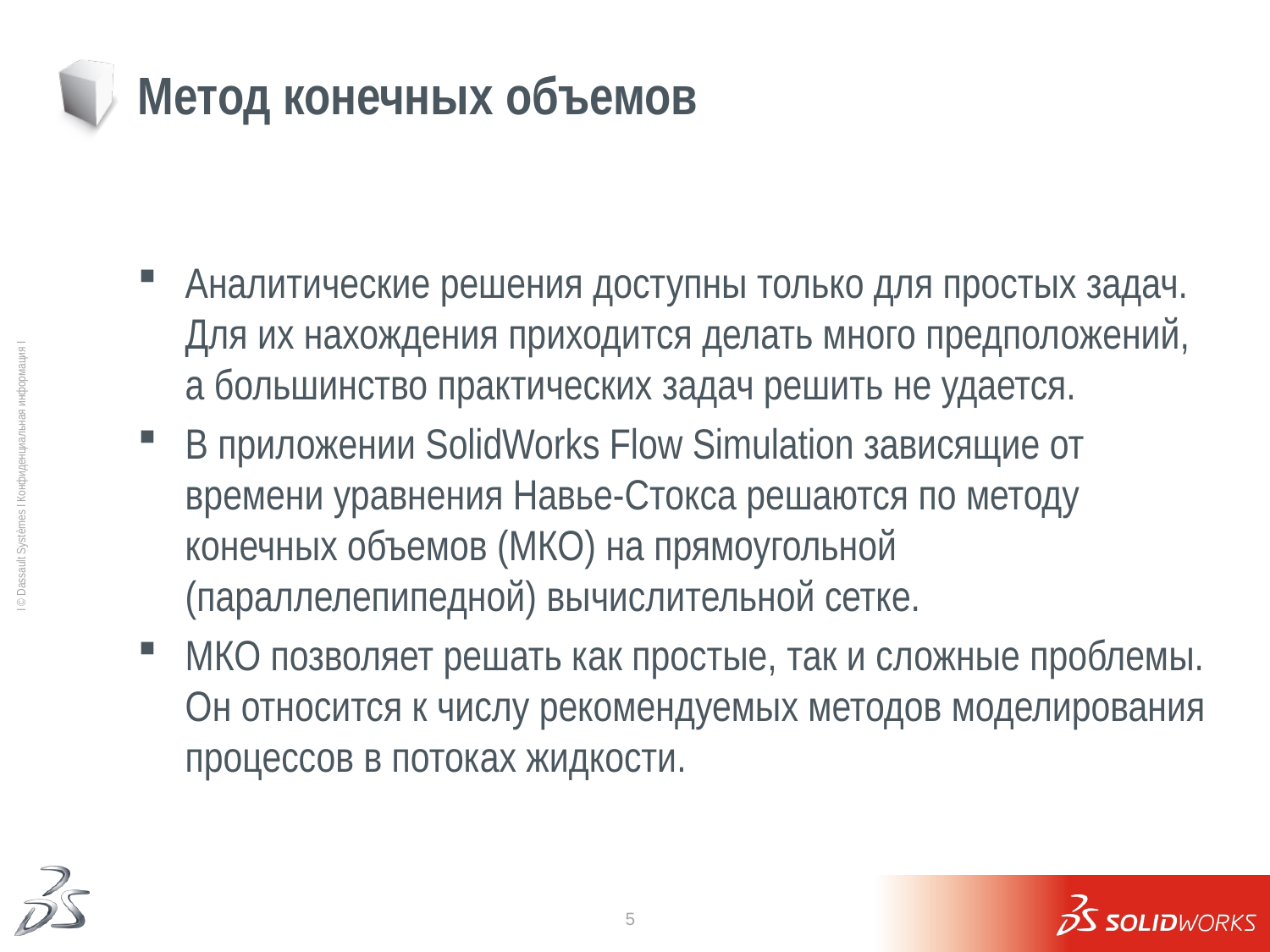

# Метод конечных объемов
Аналитические решения доступны только для простых задач. Для их нахождения приходится делать много предположений, а большинство практических задач решить не удается.
В приложении SolidWorks Flow Simulation зависящие от времени уравнения Навье-Стокса решаются по методу конечных объемов (МКО) на прямоугольной (параллелепипедной) вычислительной сетке.
МКО позволяет решать как простые, так и сложные проблемы. Он относится к числу рекомендуемых методов моделирования процессов в потоках жидкости.